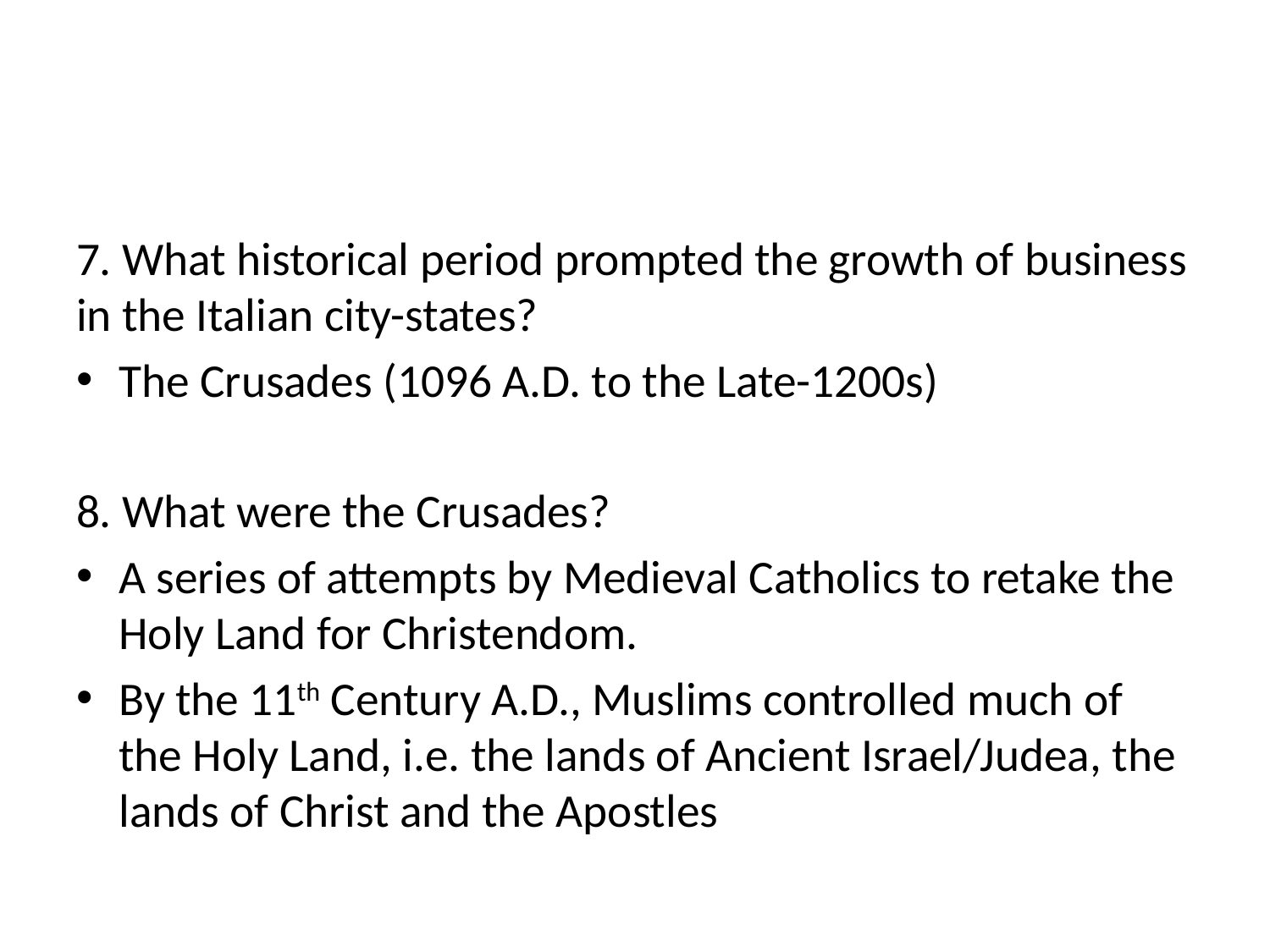

#
7. What historical period prompted the growth of business in the Italian city-states?
The Crusades (1096 A.D. to the Late-1200s)

8. What were the Crusades?
A series of attempts by Medieval Catholics to retake the Holy Land for Christendom.
By the 11th Century A.D., Muslims controlled much of the Holy Land, i.e. the lands of Ancient Israel/Judea, the lands of Christ and the Apostles